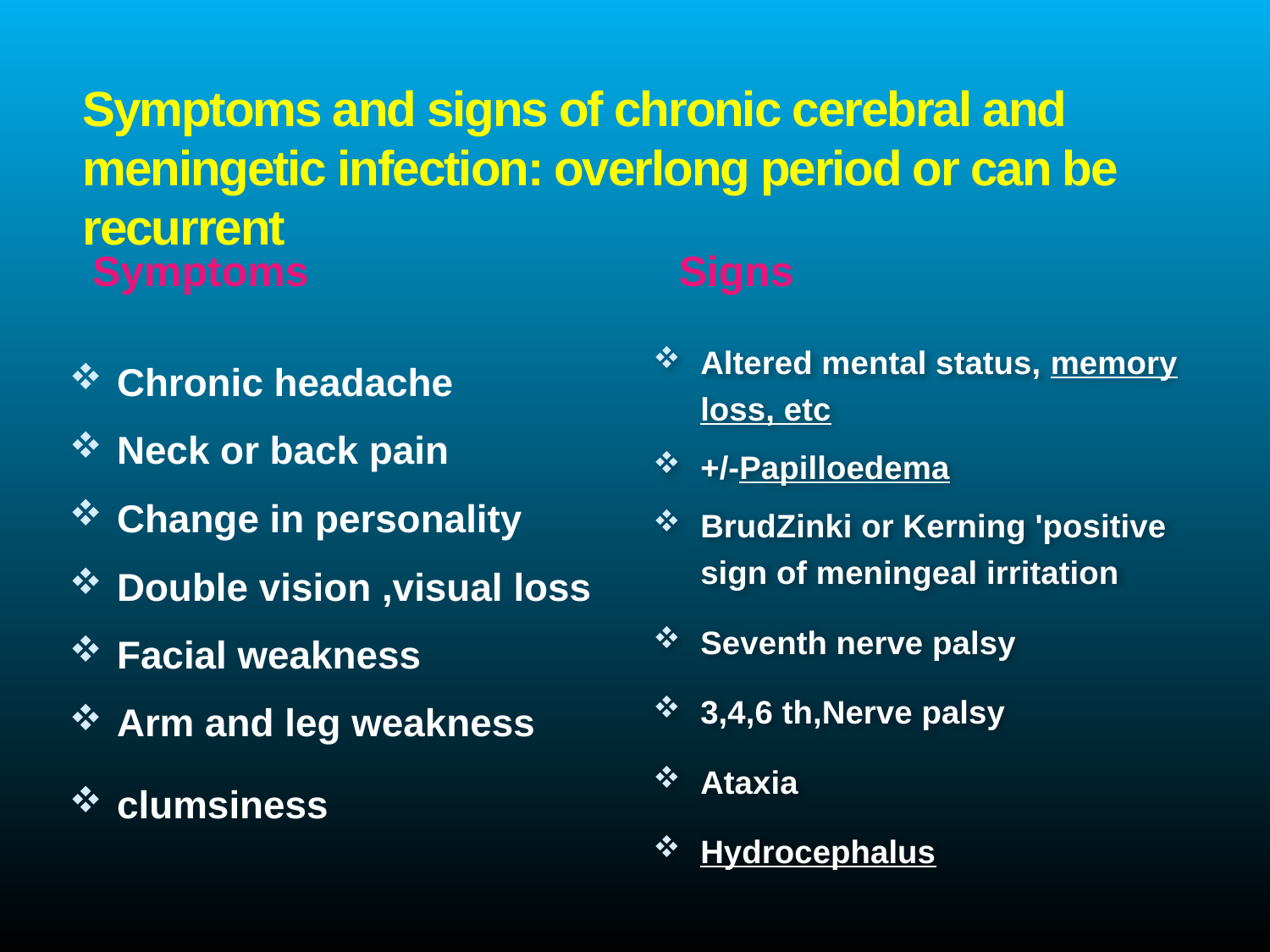

# Symptoms and signs of chronic cerebral and meningetic infection: overlong period or can be recurrent
Symptoms
Signs
Altered mental status, memory loss, etc
+/-Papilloedema
BrudZinki or Kerning 'positive sign of meningeal irritation
Seventh nerve palsy
3,4,6 th,Nerve palsy
Ataxia
Hydrocephalus

Chronic headache
Neck or back pain
Change in personality
Double vision ,visual loss
Facial weakness
Arm and leg weakness
clumsiness